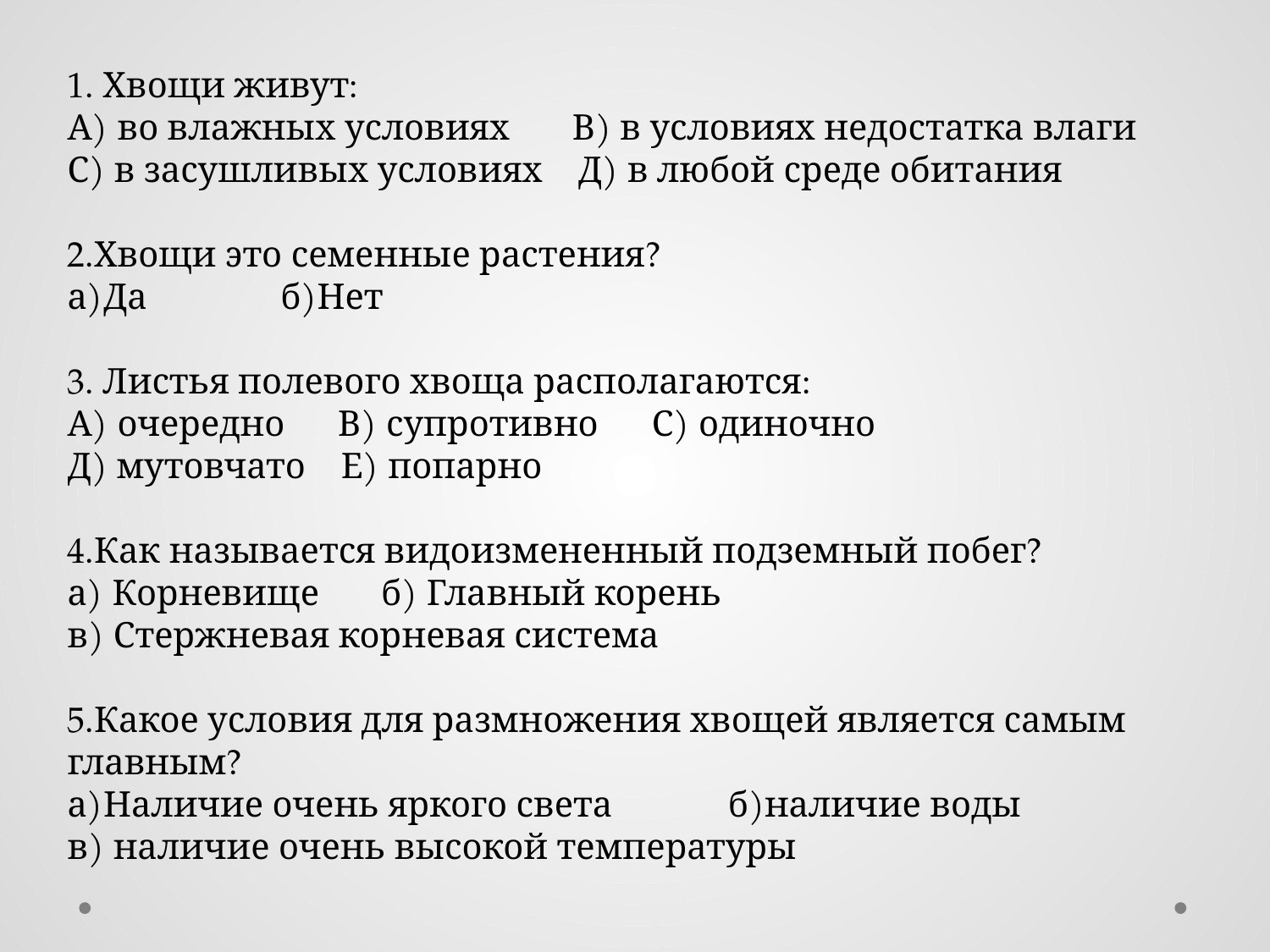

1. Хвощи живут:
А) во влажных условиях       В) в условиях недостатка влаги
С) в засушливых условиях    Д) в любой среде обитания

2.Хвощи это семенные растения?
а)Да               б)Нет

3. Листья полевого хвоща располагаются:
А) очередно      В) супротивно      С) одиночно
Д) мутовчато    Е) попарно

4.Как называется видоизмененный подземный побег?
а) Корневище       б) Главный корень
в) Стержневая корневая система

5.Какое условия для размножения хвощей является самым главным?
а)Наличие очень яркого света             б)наличие воды
в) наличие очень высокой температуры